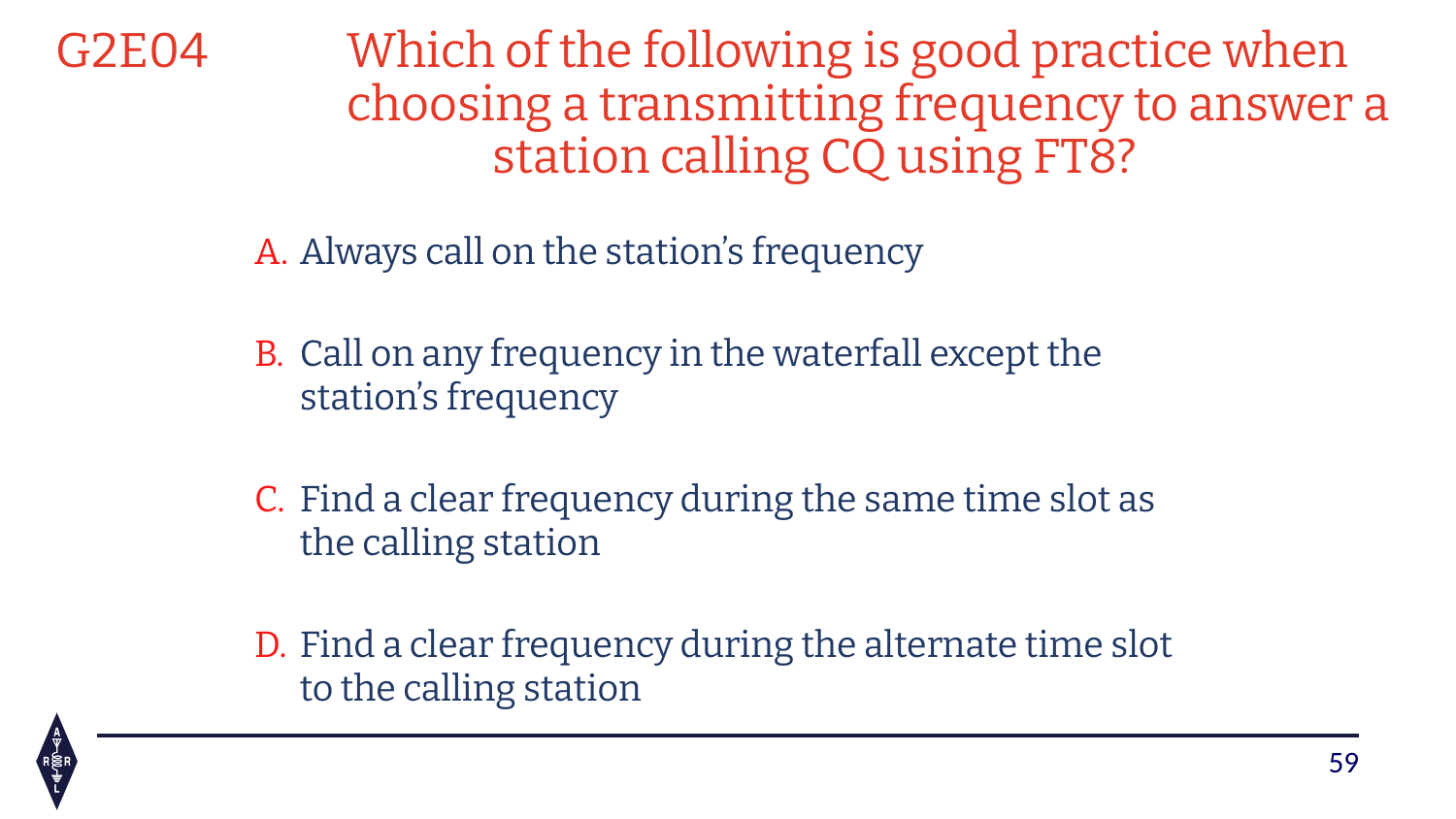

# G2E04  	Which of the following is good practice when 			choosing a transmitting frequency to answer a 			station calling CQ using FT8?

Always call on the station’s frequency

Call on any frequency in the waterfall except the station’s frequency

Find a clear frequency during the same time slot as the calling station

Find a clear frequency during the alternate time slot to the calling station
59